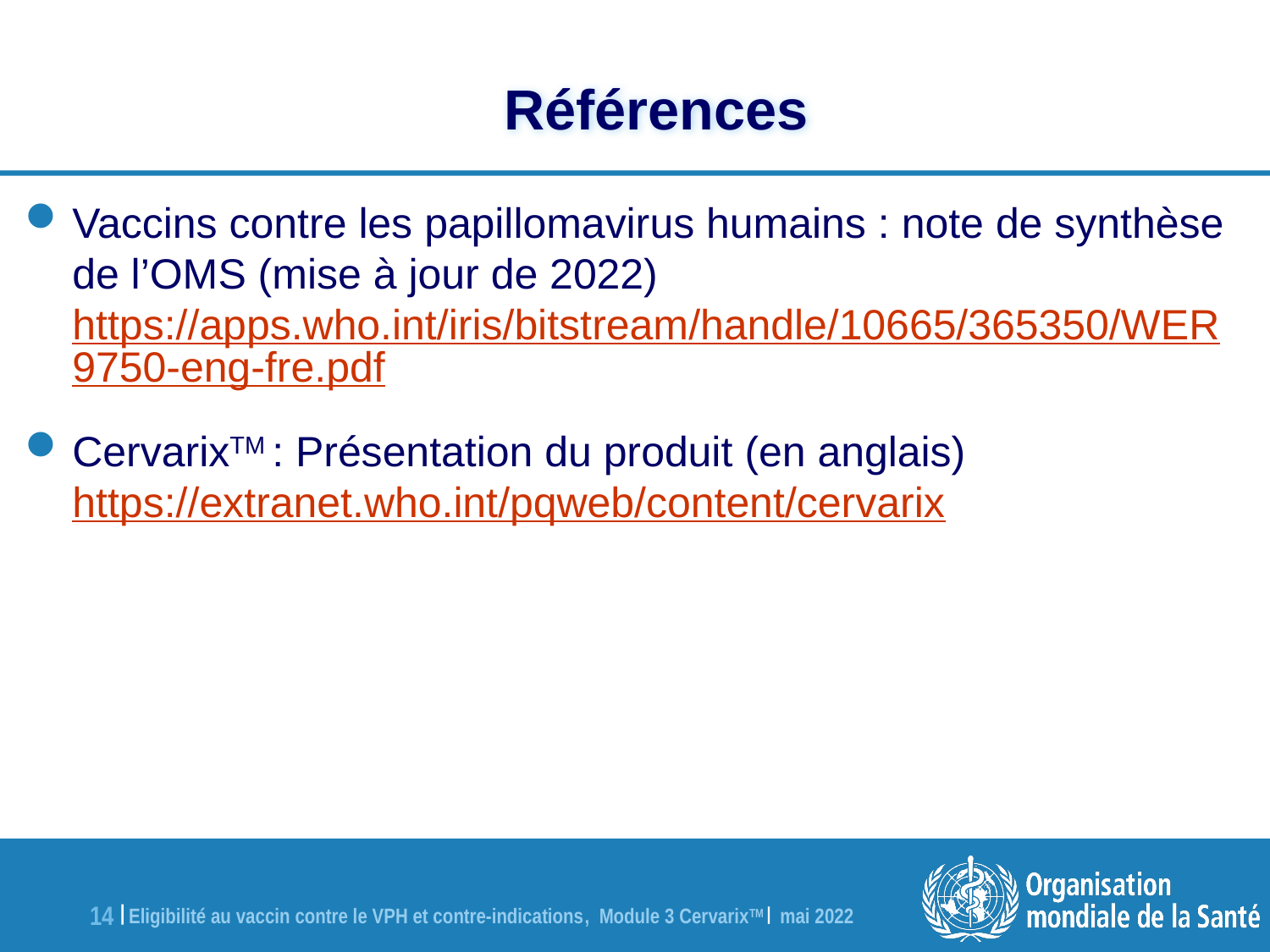

Références
Vaccins contre les papillomavirus humains : note de synthèse de l’OMS (mise à jour de 2022) https://apps.who.int/iris/bitstream/handle/10665/365350/WER9750-eng-fre.pdf
CervarixTM : Présentation du produit (en anglais) https://extranet.who.int/pqweb/content/cervarix